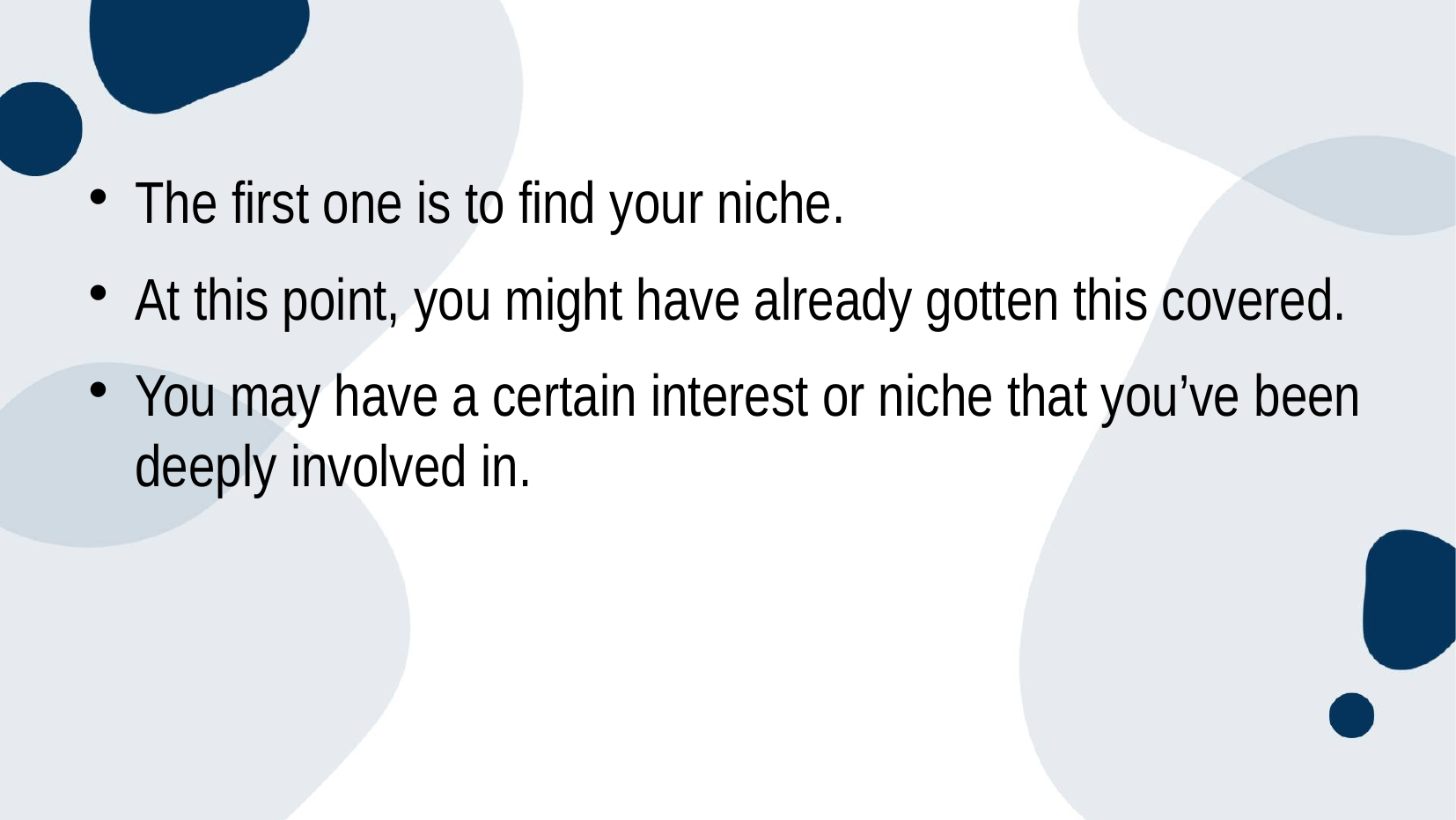

#
The first one is to find your niche.
At this point, you might have already gotten this covered.
You may have a certain interest or niche that you’ve been deeply involved in.